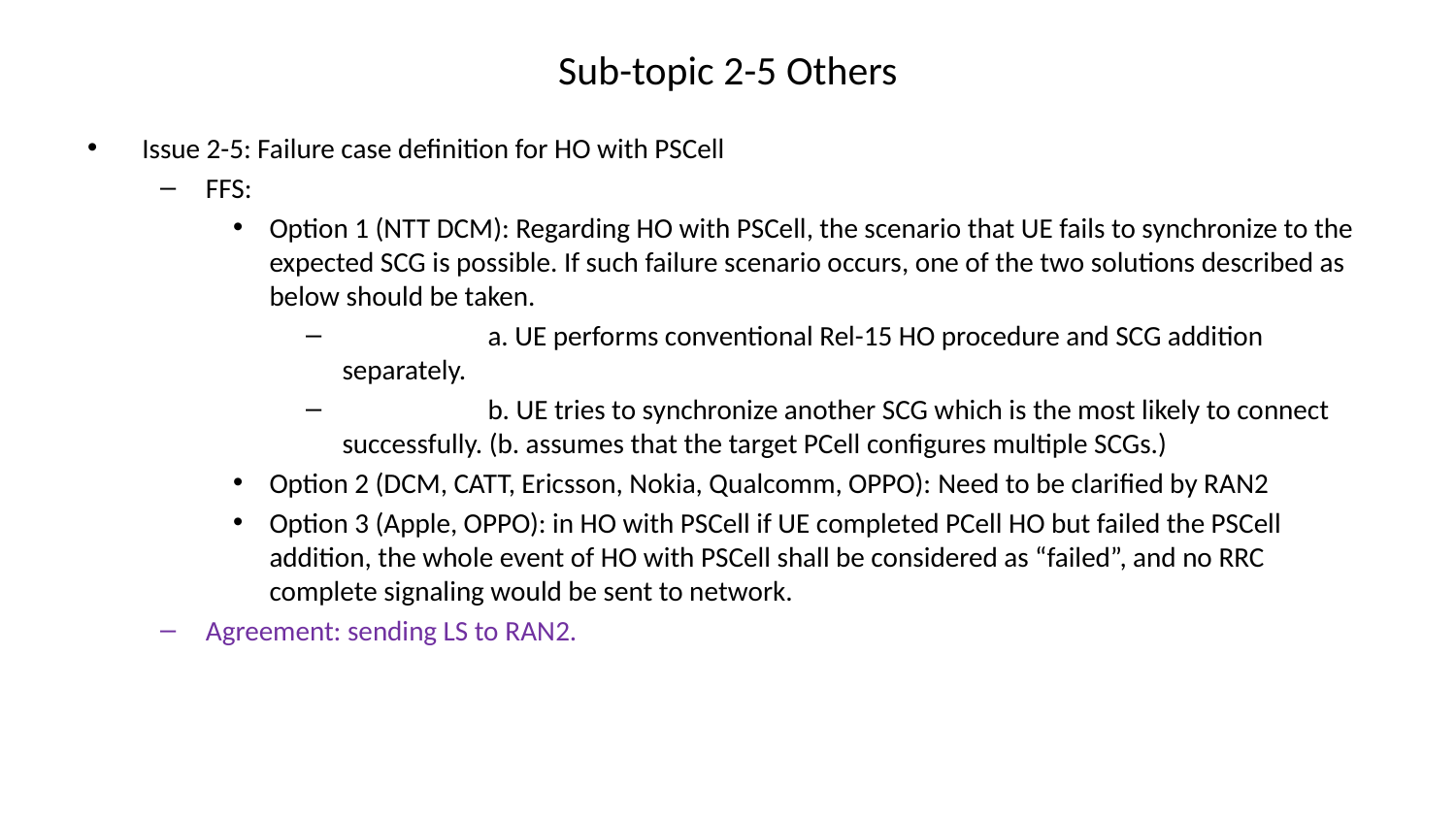

# Sub-topic 2-5 Others
Issue 2-5: Failure case definition for HO with PSCell
FFS:
Option 1 (NTT DCM): Regarding HO with PSCell, the scenario that UE fails to synchronize to the expected SCG is possible. If such failure scenario occurs, one of the two solutions described as below should be taken.
	a. UE performs conventional Rel-15 HO procedure and SCG addition separately.
	b. UE tries to synchronize another SCG which is the most likely to connect successfully. (b. assumes that the target PCell configures multiple SCGs.)
Option 2 (DCM, CATT, Ericsson, Nokia, Qualcomm, OPPO): Need to be clarified by RAN2
Option 3 (Apple, OPPO): in HO with PSCell if UE completed PCell HO but failed the PSCell addition, the whole event of HO with PSCell shall be considered as “failed”, and no RRC complete signaling would be sent to network.
Agreement: sending LS to RAN2.